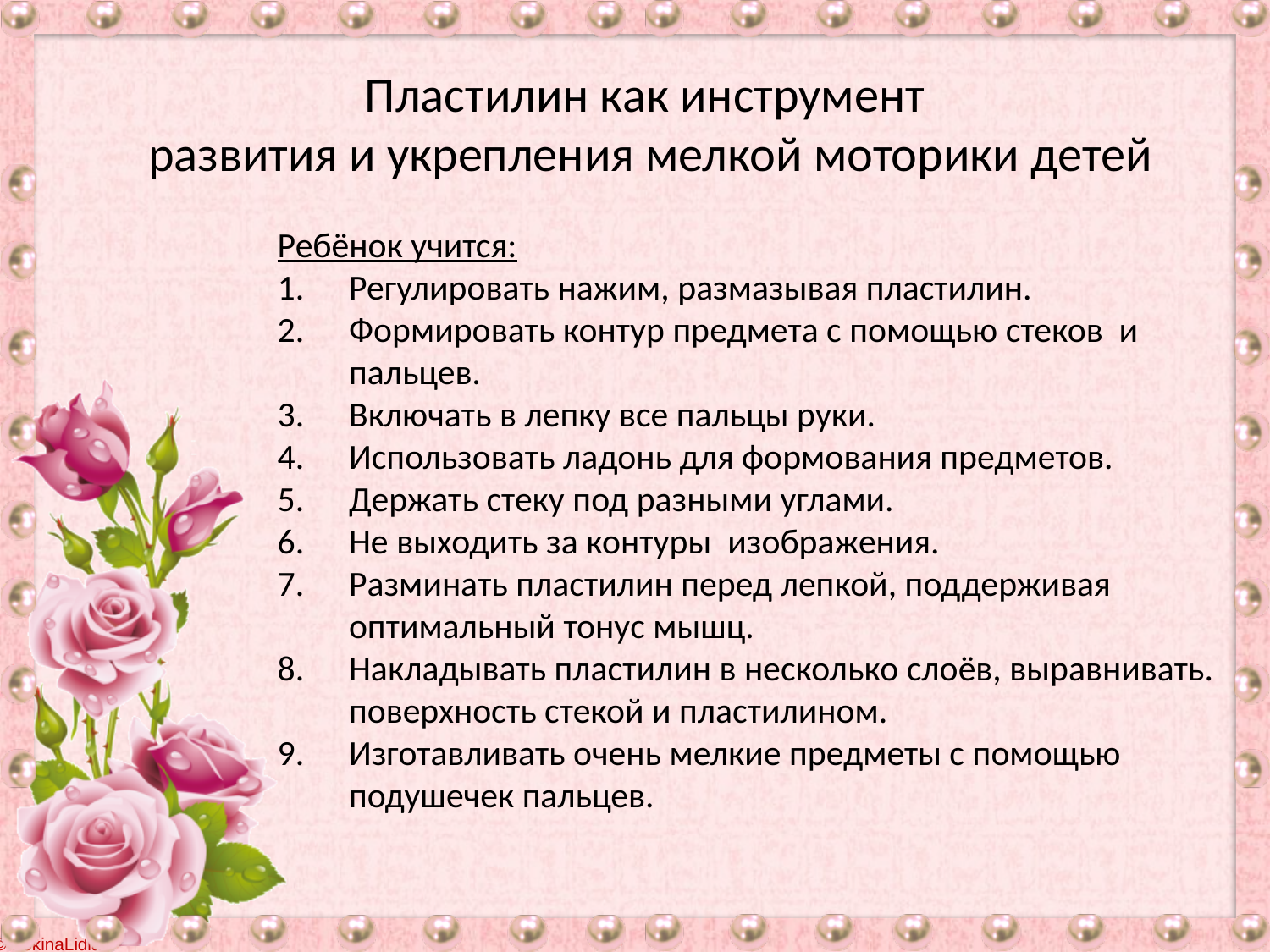

Пластилин как инструмент
развития и укрепления мелкой моторики детей
Ребёнок учится:
Регулировать нажим, размазывая пластилин.
Формировать контур предмета с помощью стеков  и пальцев.
Включать в лепку все пальцы руки.
Использовать ладонь для формования предметов.
Держать стеку под разными углами.
Не выходить за контуры  изображения.
Разминать пластилин перед лепкой, поддерживая оптимальный тонус мышц.
Накладывать пластилин в несколько слоёв, выравнивать. поверхность стекой и пластилином.
Изготавливать очень мелкие предметы с помощью подушечек пальцев.